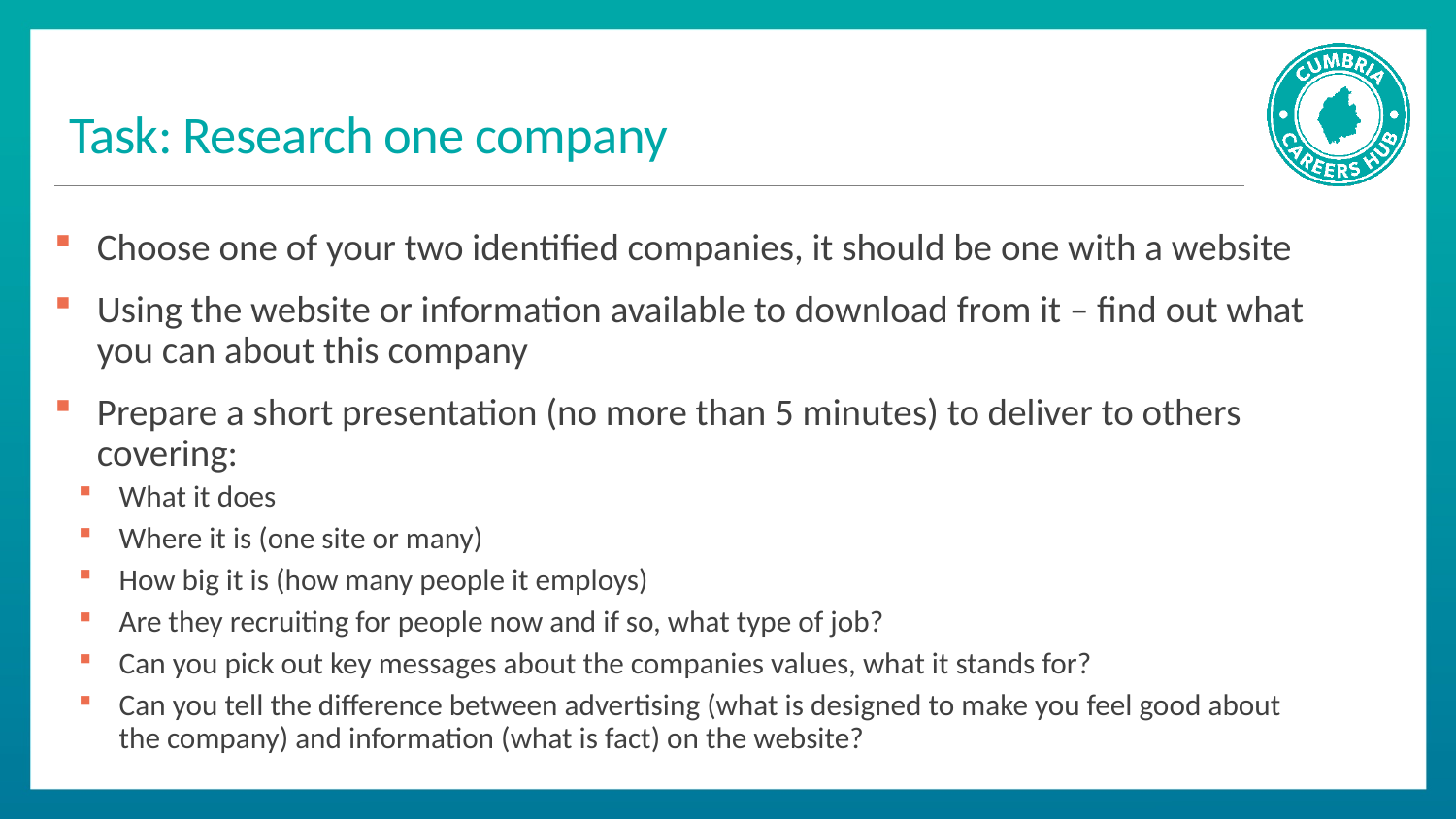

# Task: Research one company
Choose one of your two identified companies, it should be one with a website
Using the website or information available to download from it – find out what you can about this company
Prepare a short presentation (no more than 5 minutes) to deliver to others covering:
What it does
Where it is (one site or many)
How big it is (how many people it employs)
Are they recruiting for people now and if so, what type of job?
Can you pick out key messages about the companies values, what it stands for?
Can you tell the difference between advertising (what is designed to make you feel good about the company) and information (what is fact) on the website?